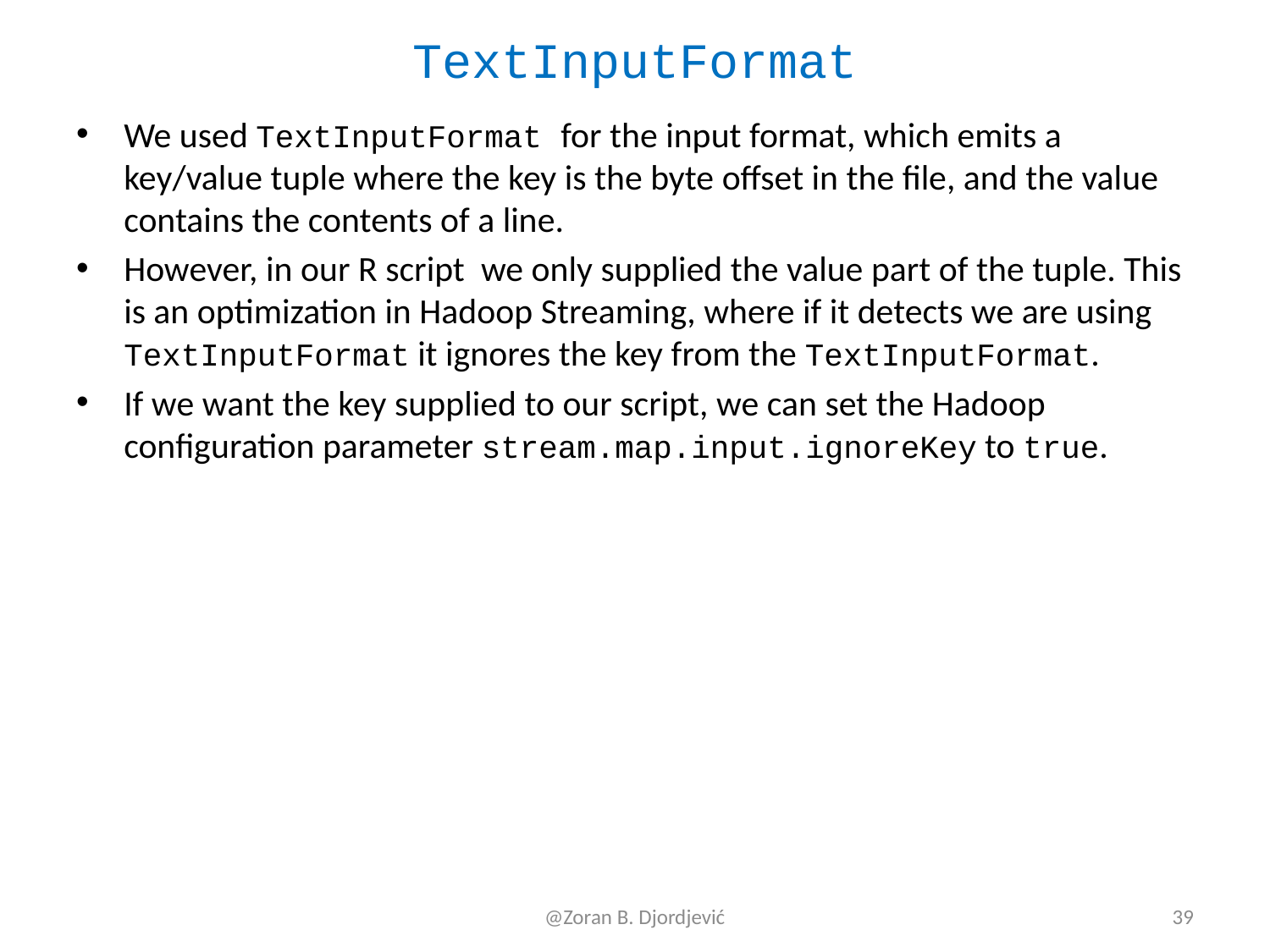

# TextInputFormat
We used TextInputFormat for the input format, which emits a key/value tuple where the key is the byte offset in the file, and the value contains the contents of a line.
However, in our R script  we only supplied the value part of the tuple. This is an optimization in Hadoop Streaming, where if it detects we are using TextInputFormat it ignores the key from the TextInputFormat.
If we want the key supplied to our script, we can set the Hadoop configuration parameter stream.map.input.ignoreKey to true.
@Zoran B. Djordjević
39